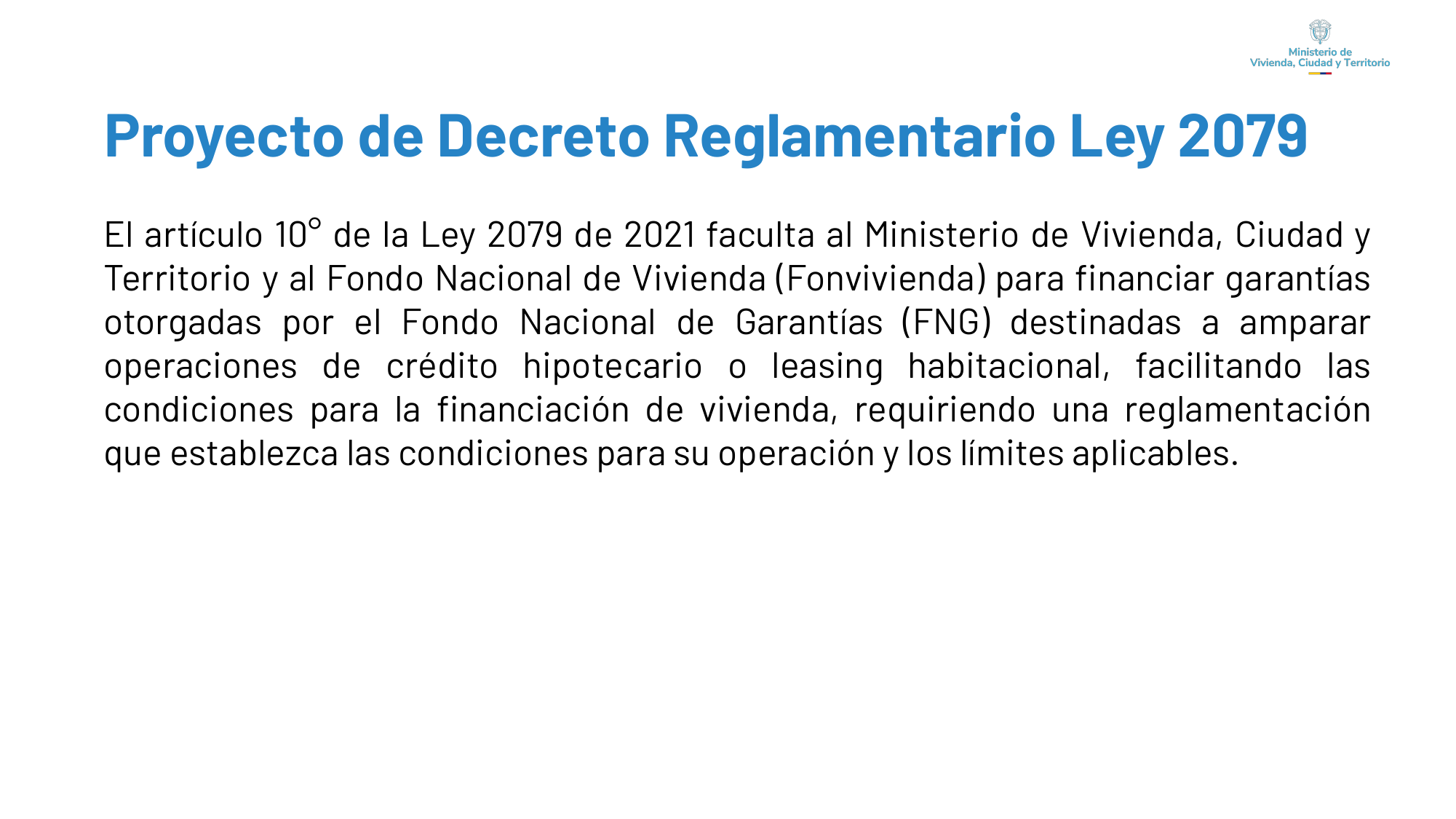

Proyecto de Decreto Reglamentario Ley 2079

El artículo 10° de la Ley 2079 de 2021 faculta al Ministerio de Vivienda, Ciudad y Territorio y al Fondo Nacional de Vivienda (Fonvivienda) para financiar garantías otorgadas por el Fondo Nacional de Garantías (FNG) destinadas a amparar operaciones de crédito hipotecario o leasing habitacional, facilitando las condiciones para la financiación de vivienda, requiriendo una reglamentación que establezca las condiciones para su operación y los límites aplicables.